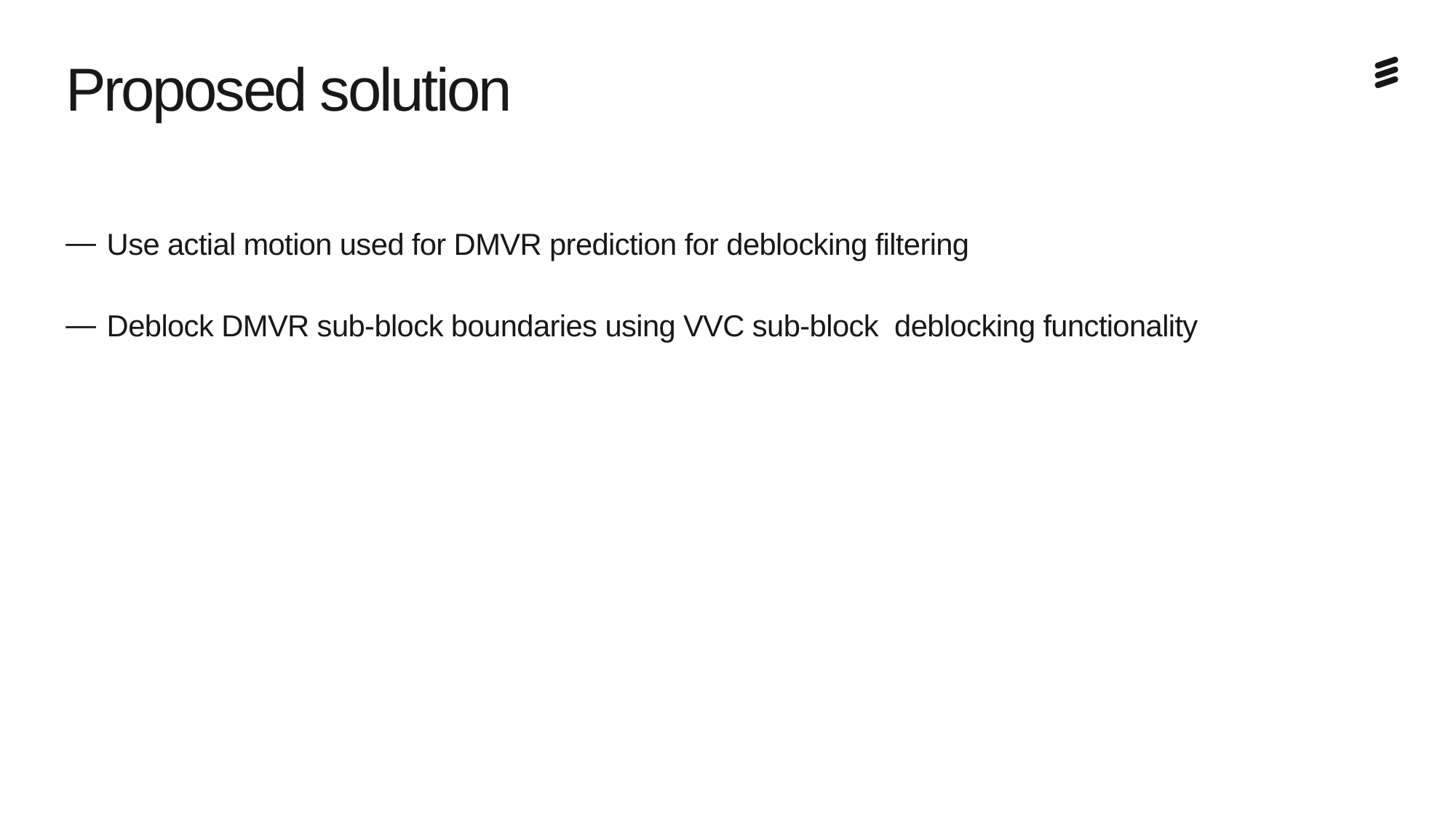

# Proposed solution
Use actial motion used for DMVR prediction for deblocking filtering

Deblock DMVR sub-block boundaries using VVC sub-block  deblocking functionality